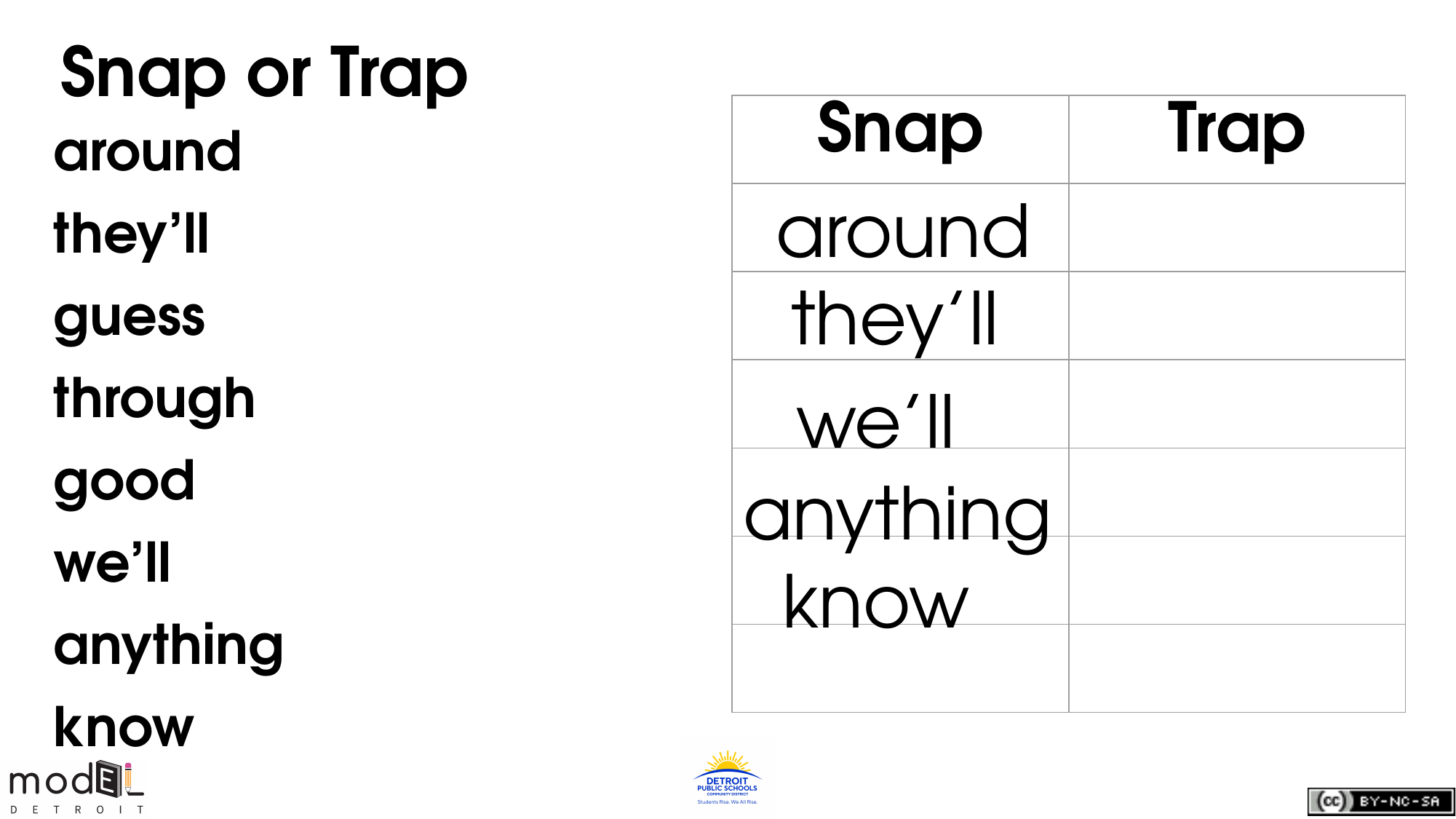

# Snap or Trap
| Snap | Trap |
| --- | --- |
|  |  |
|  |  |
|  |  |
|  |  |
|  |  |
|  |  |
around
they’ll
guess
through
good
we’ll
anything
know

around
they’ll

we’ll
anything
know